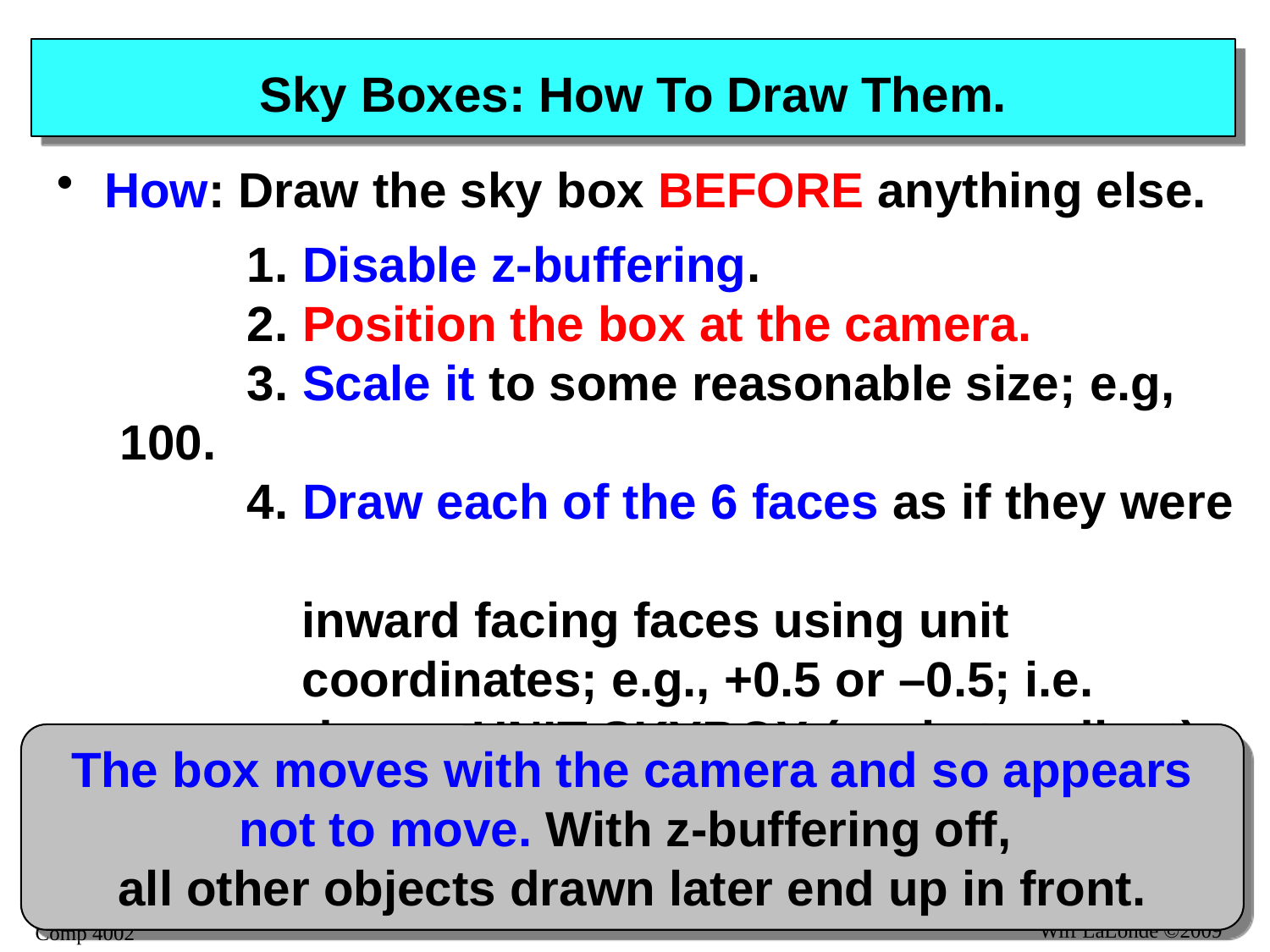

# Sky Boxes: How To Draw Them.
How: Draw the sky box BEFORE anything else.
	1. Disable z-buffering.
	2. Position the box at the camera.
	3. Scale it to some reasonable size; e.g, 100.
	4. Draw each of the 6 faces as if they were
	    inward facing faces using unit
	    coordinates; e.g., +0.5 or –0.5; i.e.
	    draw a UNIT SKYBOX (scale to adjust)
	5. Re-enable z-buffering.
The box moves with the camera and so appears
not to move. With z-buffering off,
all other objects drawn later end up in front.